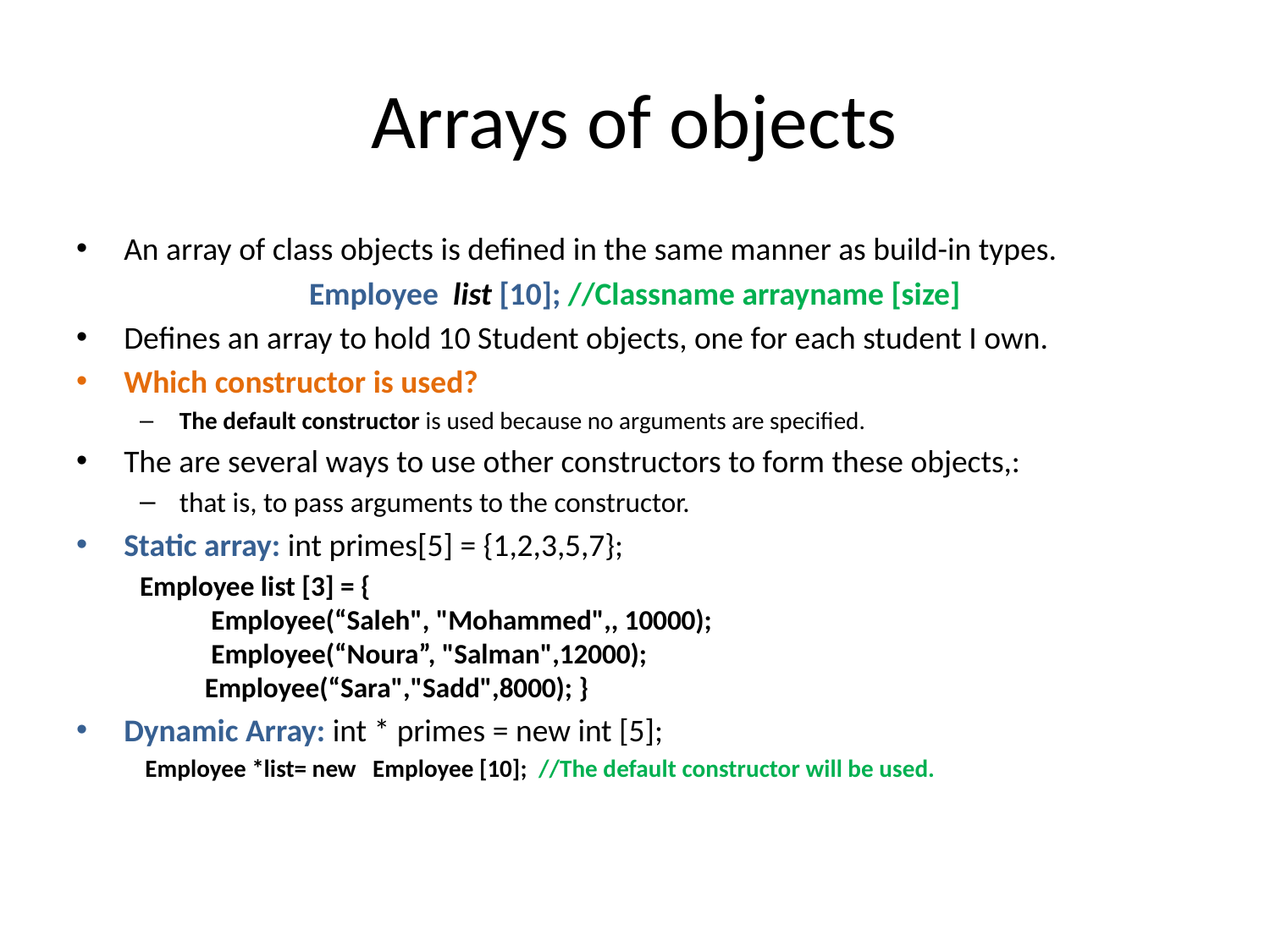

# Arrays of objects
An array of class objects is defined in the same manner as build-in types.
Employee  list [10]; //Classname arrayname [size]
Defines an array to hold 10 Student objects, one for each student I own.
Which constructor is used?
The default constructor is used because no arguments are specified.
The are several ways to use other constructors to form these objects,:
that is, to pass arguments to the constructor.
Static array: int primes[5] = {1,2,3,5,7};
Employee list [3] = {
     Employee(“Saleh", "Mohammed",, 10000);
     Employee(“Noura”, "Salman",12000);
    Employee(“Sara","Sadd",8000); }
Dynamic Array: int * primes = new int [5];
 Employee *list= new   Employee [10];  //The default constructor will be used.